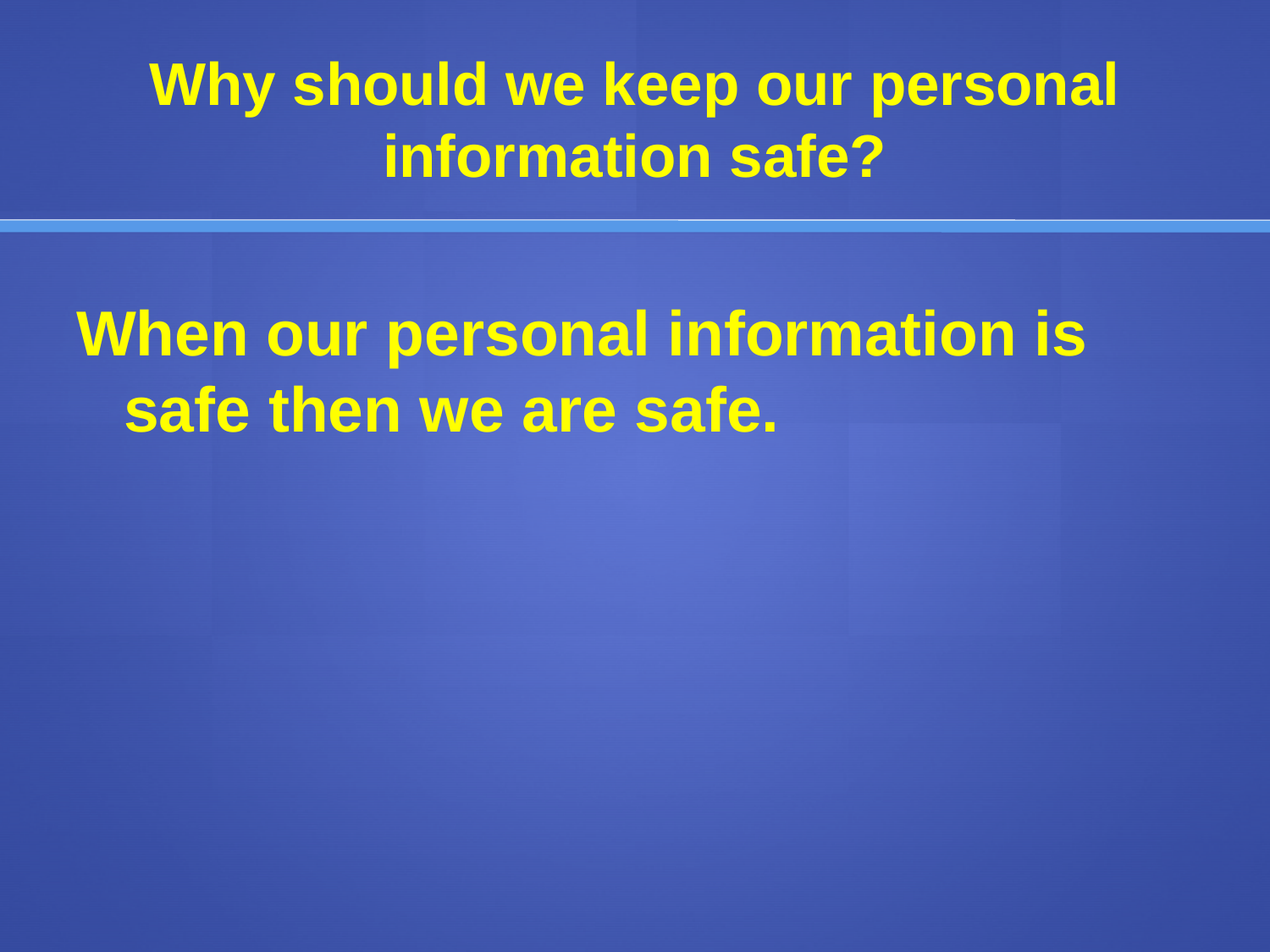

# Why should we keep our personal information safe?
When our personal information is safe then we are safe.